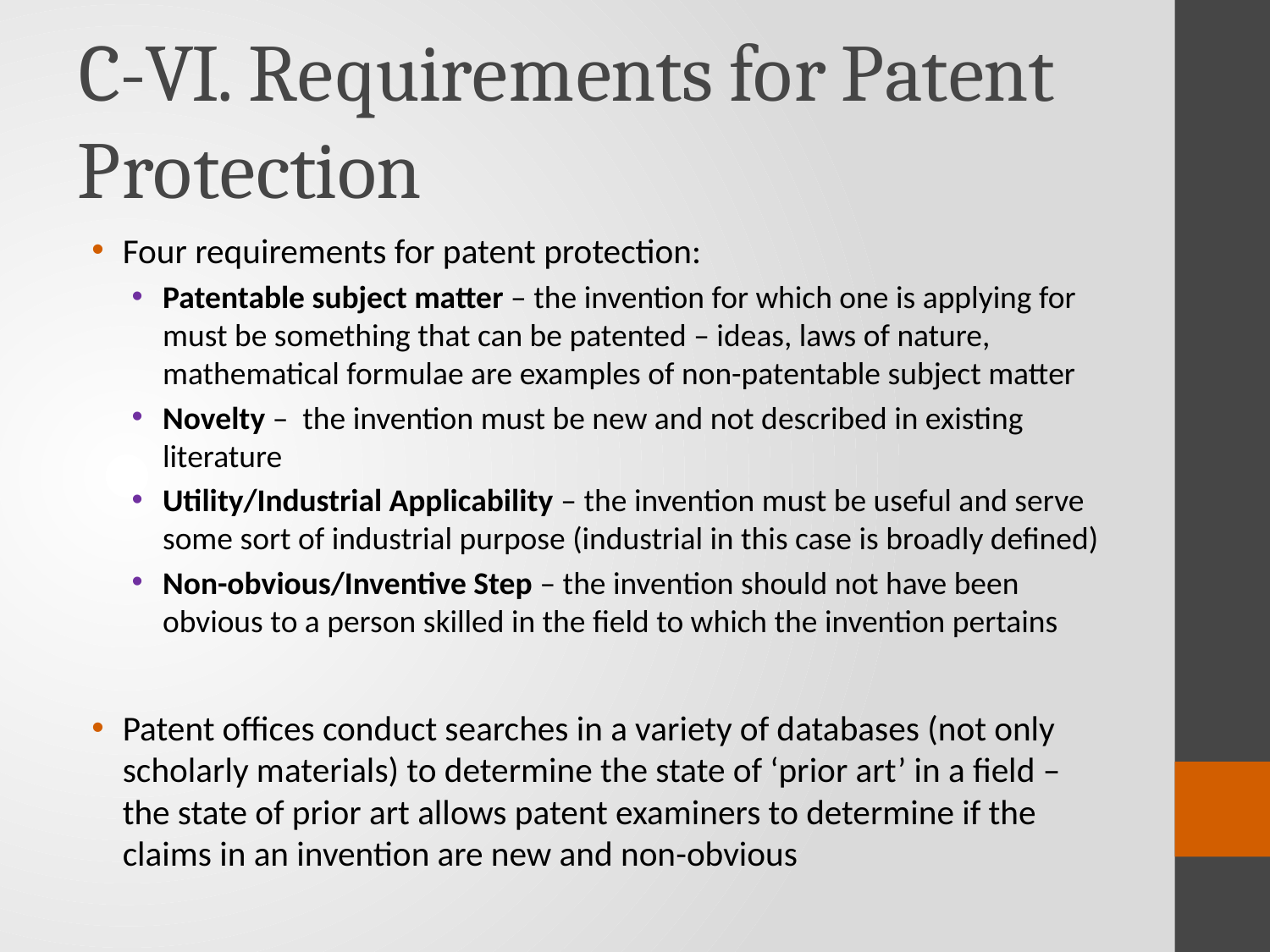

# C-VI. Requirements for Patent Protection
Four requirements for patent protection:
Patentable subject matter – the invention for which one is applying for must be something that can be patented – ideas, laws of nature, mathematical formulae are examples of non-patentable subject matter
Novelty –  the invention must be new and not described in existing literature
Utility/Industrial Applicability – the invention must be useful and serve some sort of industrial purpose (industrial in this case is broadly defined)
Non-obvious/Inventive Step – the invention should not have been obvious to a person skilled in the field to which the invention pertains

Patent offices conduct searches in a variety of databases (not only scholarly materials) to determine the state of ‘prior art’ in a field – the state of prior art allows patent examiners to determine if the claims in an invention are new and non-obvious